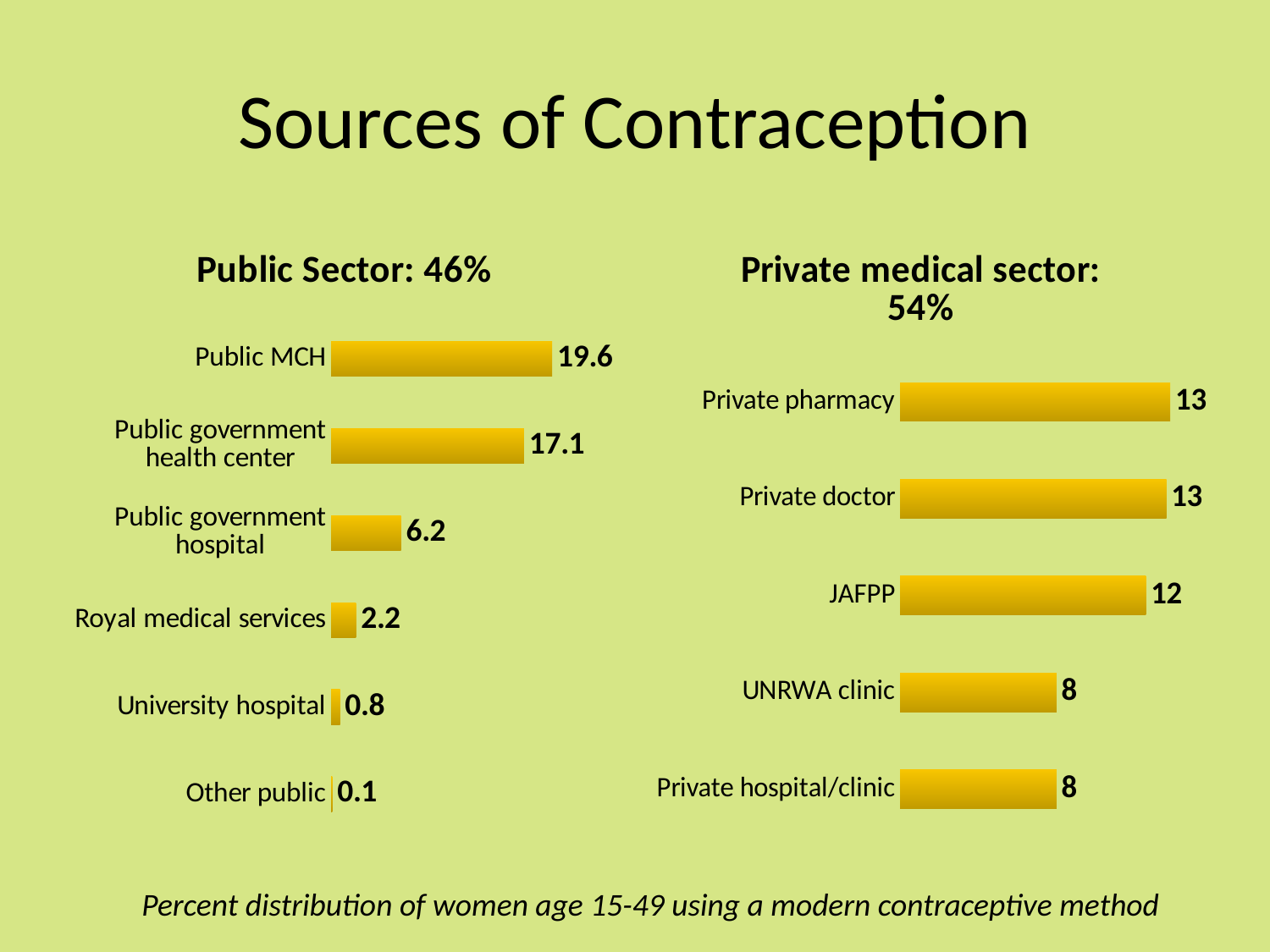

# Sources of Contraception

### Chart: Public Sector: 46%

| Category | Series 1 |
|---|---|
| Other public | 0.1 |
| University hospital | 0.8 |
| Royal medical services | 2.2 |
| Public government hospital | 6.2 |
| Public government health center | 17.1 |
| Public MCH | 19.6 |

### Chart: Private medical sector: 54%

| Category | Series 1 |
|---|---|
| Private hospital/clinic | 7.7 |
| UNRWA clinic | 7.7 |
| JAFPP | 12.1 |
| Private doctor | 13.1 |
| Private pharmacy | 13.3 |
Percent distribution of women age 15-49 using a modern contraceptive method